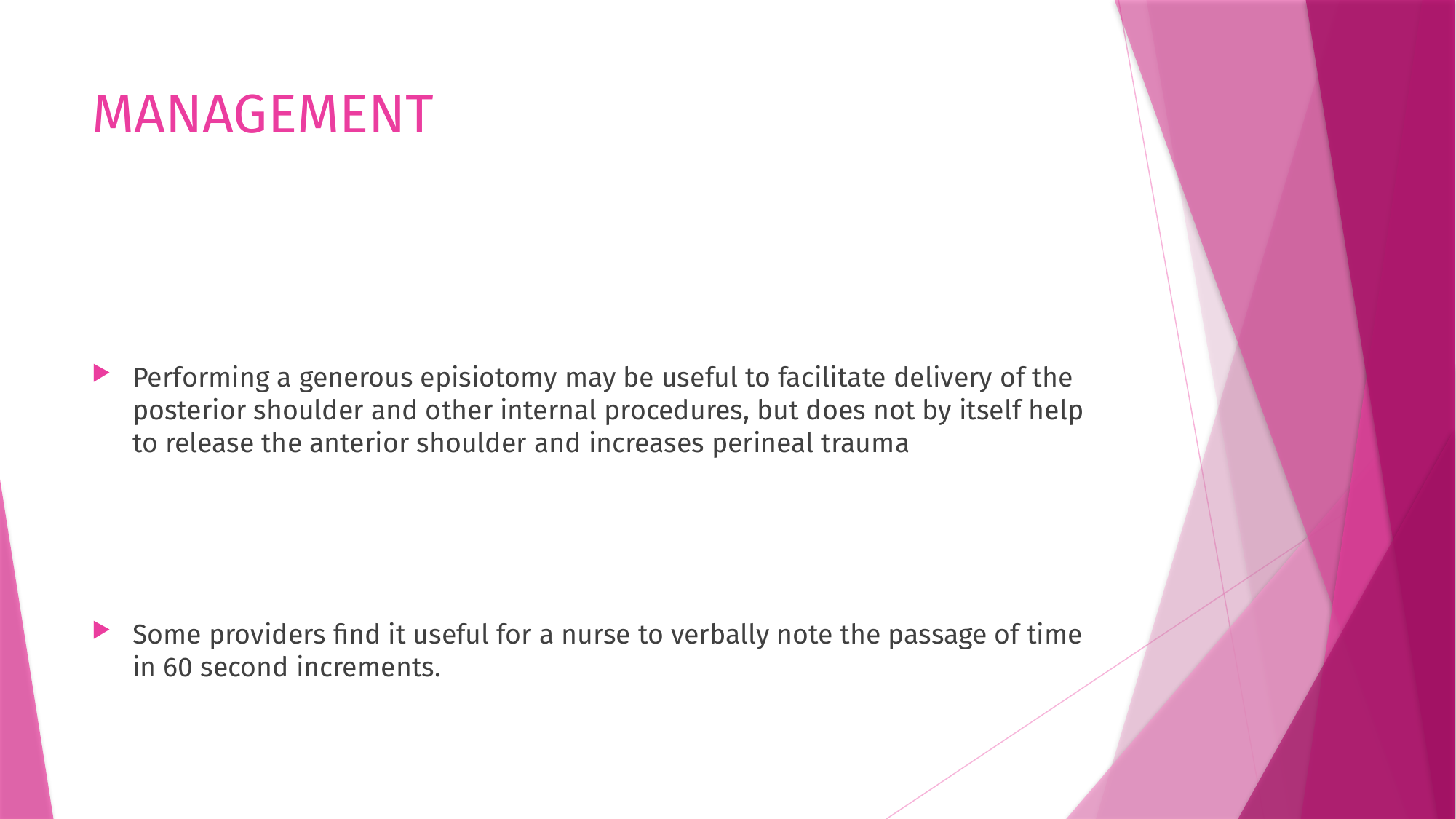

# MANAGEMENT

Performing a generous episiotomy may be useful to facilitate delivery of the posterior shoulder and other internal procedures, but does not by itself help to release the anterior shoulder and increases perineal trauma

Some providers find it useful for a nurse to verbally note the passage of time in 60 second increments.